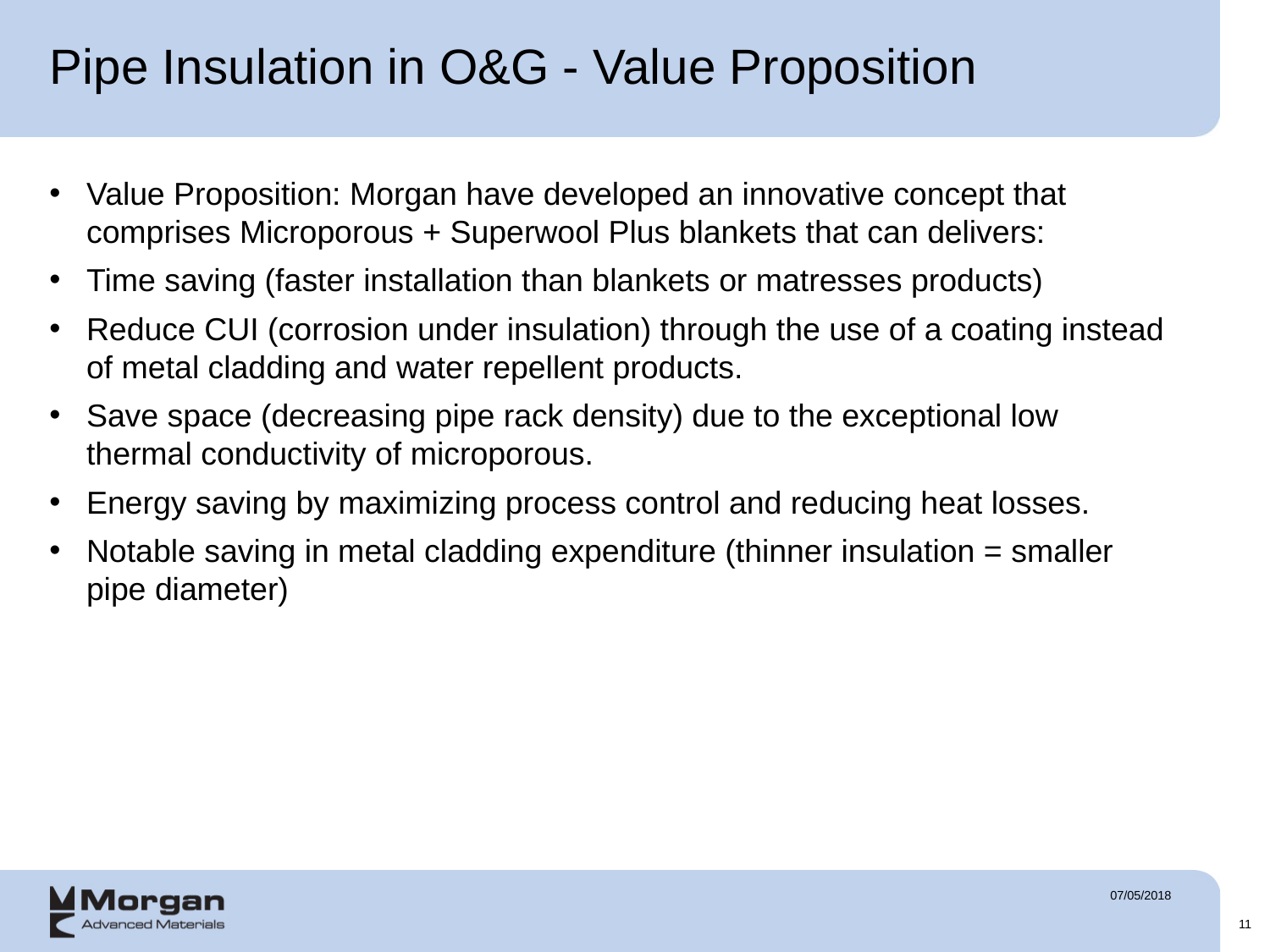

# Pipe Insulation in O&G - Value Proposition

Value Proposition: Morgan have developed an innovative concept that comprises Microporous + Superwool Plus blankets that can delivers:
Time saving (faster installation than blankets or matresses products)
Reduce CUI (corrosion under insulation) through the use of a coating instead of metal cladding and water repellent products.
Save space (decreasing pipe rack density) due to the exceptional low thermal conductivity of microporous.
Energy saving by maximizing process control and reducing heat losses.
Notable saving in metal cladding expenditure (thinner insulation = smaller pipe diameter)

07/05/2018
11